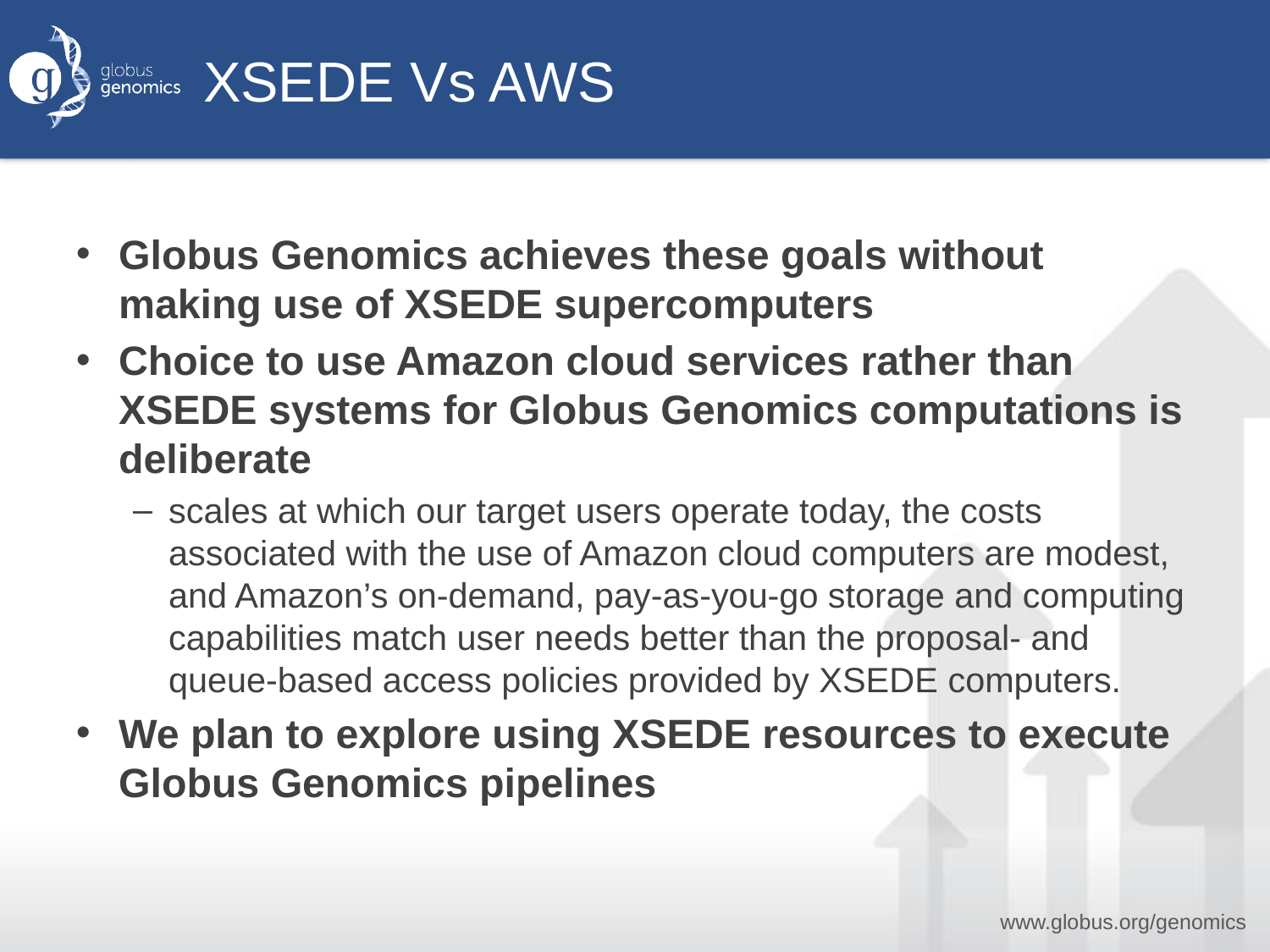

# XSEDE Vs AWS
Globus Genomics achieves these goals without making use of XSEDE supercomputers
Choice to use Amazon cloud services rather than XSEDE systems for Globus Genomics computations is deliberate
scales at which our target users operate today, the costs associated with the use of Amazon cloud computers are modest, and Amazon’s on-demand, pay-as-you-go storage and computing capabilities match user needs better than the proposal- and queue-based access policies provided by XSEDE computers.
We plan to explore using XSEDE resources to execute Globus Genomics pipelines